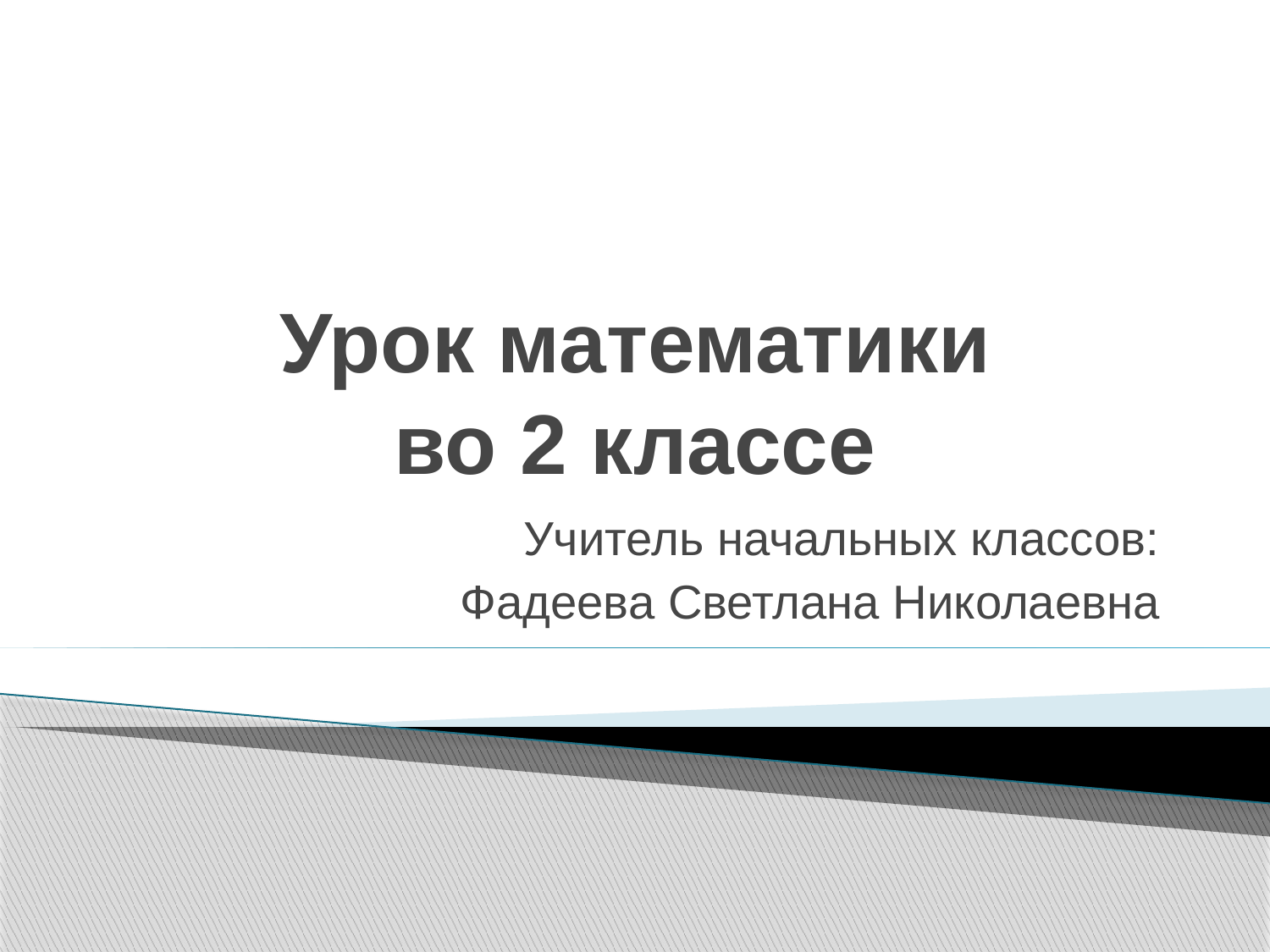

# Урок математики во 2 классе
Учитель начальных классов:
Фадеева Светлана Николаевна